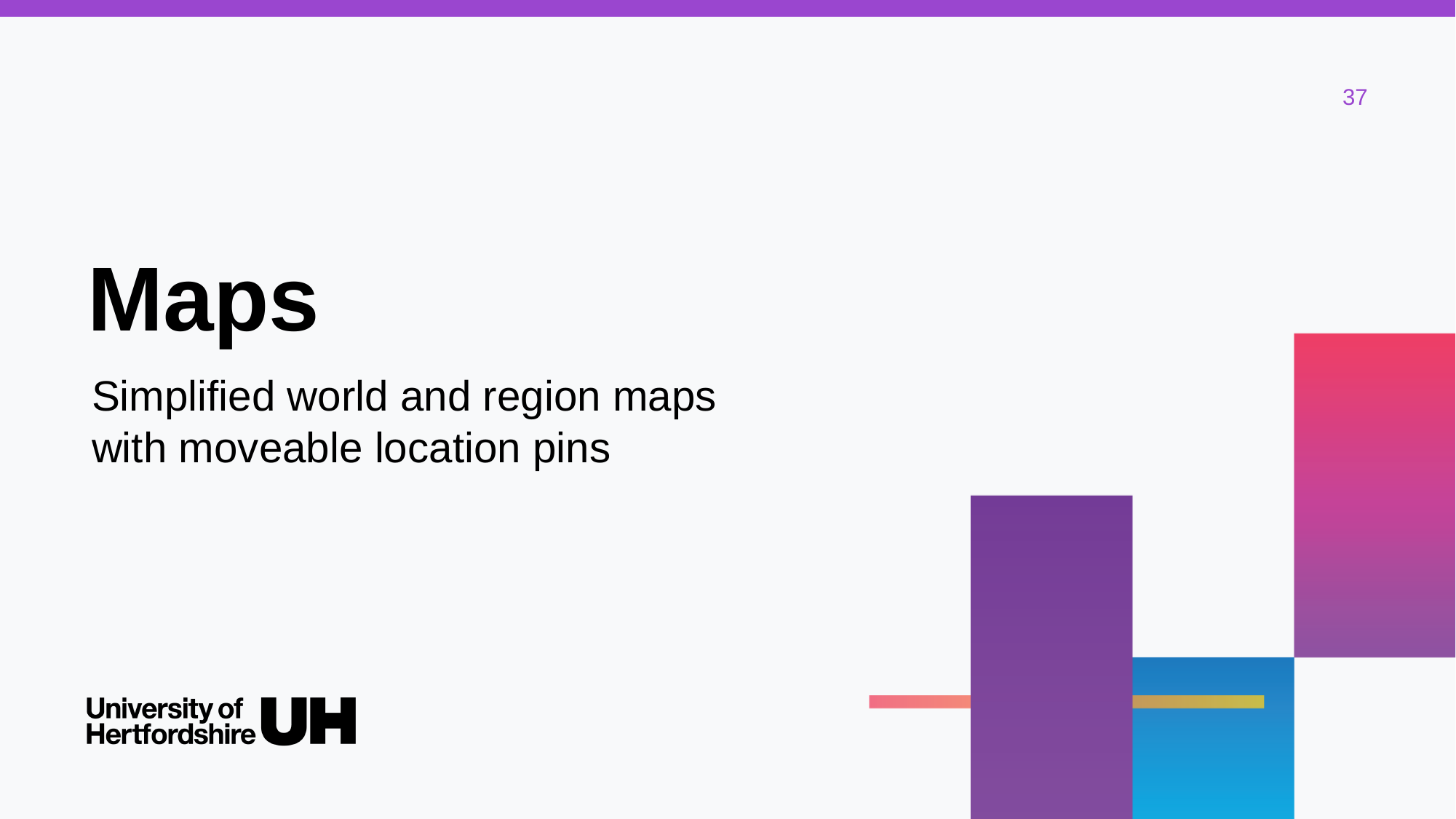

# Maps
Simplified world and region maps with moveable location pins